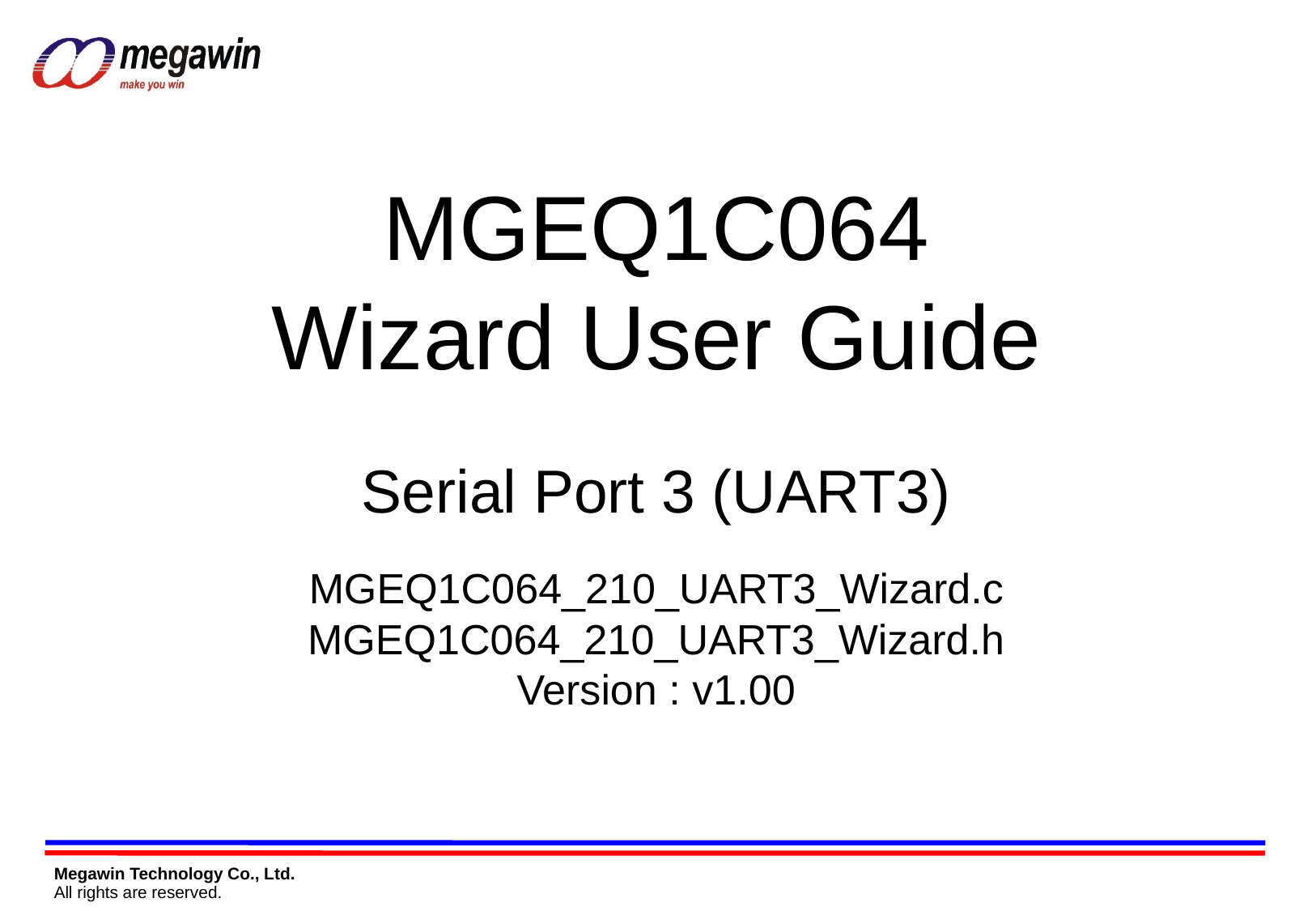

MGEQ1C064
Wizard User Guide
Serial Port 3 (UART3)
MGEQ1C064_210_UART3_Wizard.c
MGEQ1C064_210_UART3_Wizard.h
Version : v1.00